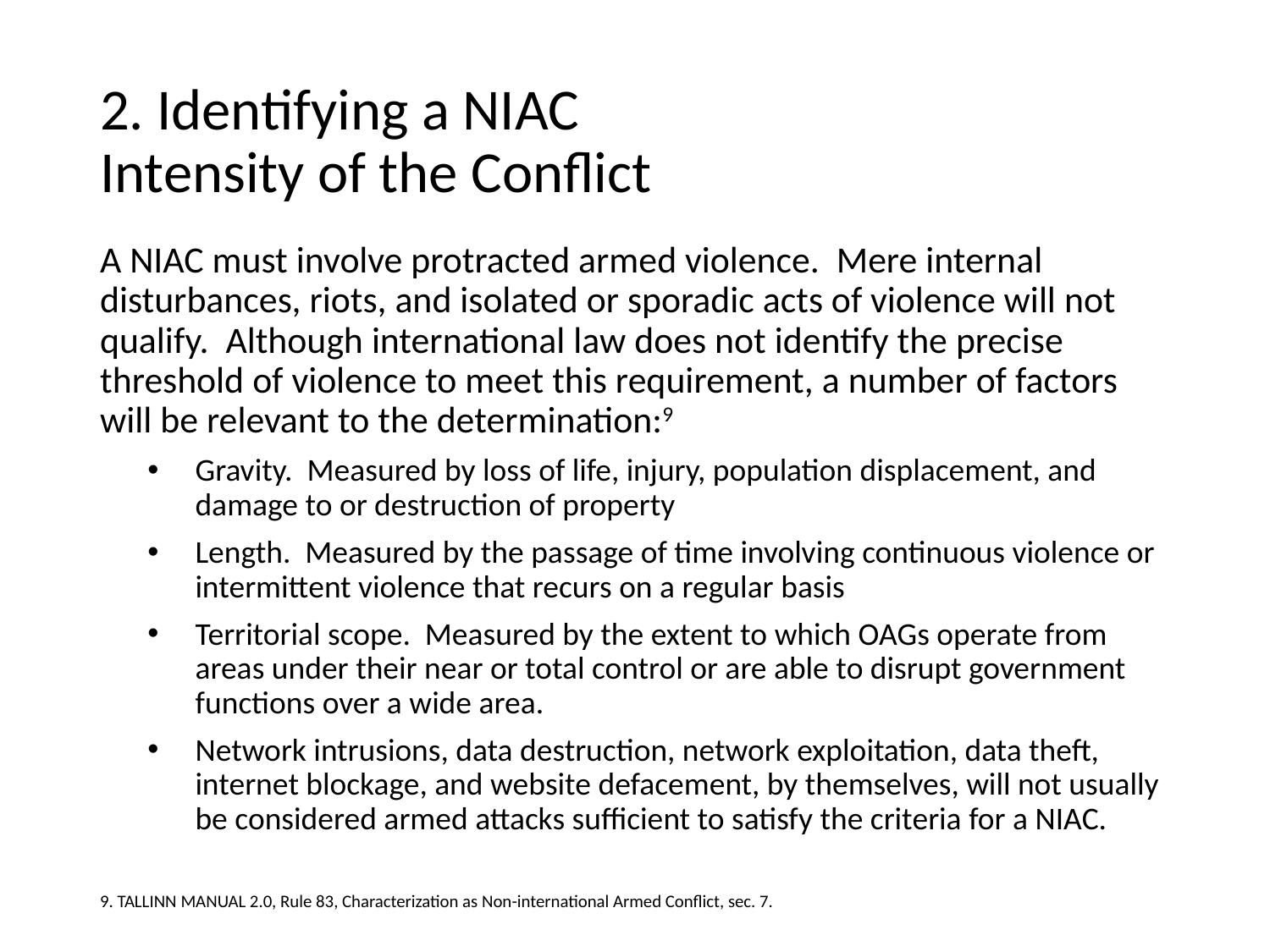

# 2. Identifying a NIAC Intensity of the Conflict
A NIAC must involve protracted armed violence.  Mere internal disturbances, riots, and isolated or sporadic acts of violence will not qualify.  Although international law does not identify the precise threshold of violence to meet this requirement, a number of factors will be relevant to the determination:9
Gravity.  Measured by loss of life, injury, population displacement, and damage to or destruction of property
Length.  Measured by the passage of time involving continuous violence or intermittent violence that recurs on a regular basis
Territorial scope.  Measured by the extent to which OAGs operate from areas under their near or total control or are able to disrupt government functions over a wide area.
Network intrusions, data destruction, network exploitation, data theft, internet blockage, and website defacement, by themselves, will not usually be considered armed attacks sufficient to satisfy the criteria for a NIAC.

9. TALLINN MANUAL 2.0, Rule 83, Characterization as Non-international Armed Conflict, sec. 7.